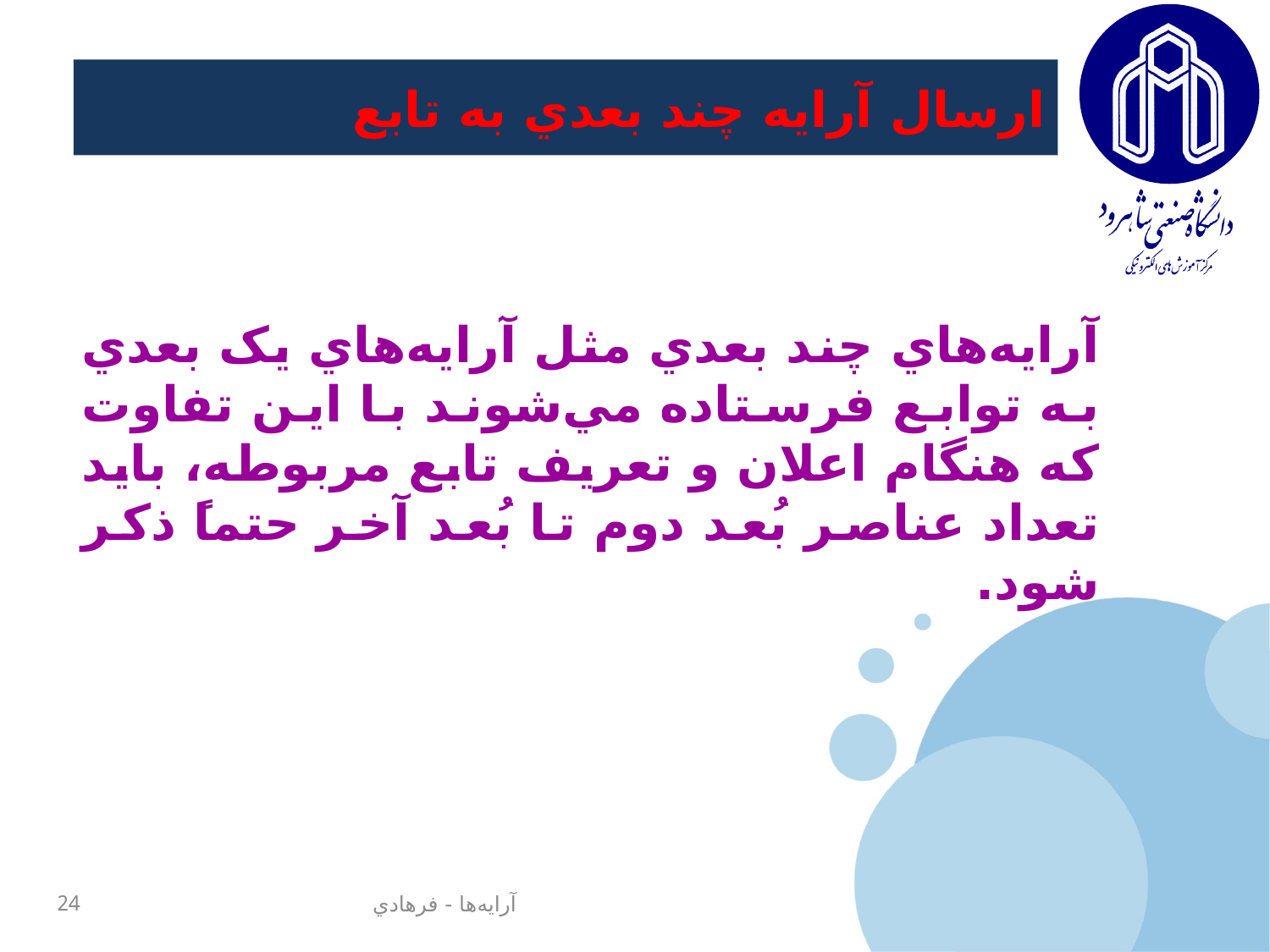

# ارسال آرايه چند بعدي به تابع

آرايه‌هاي چند بعدي مثل آرايه‌هاي يک بعدي به توابع فرستاده مي‌شوند با اين تفاوت که هنگام اعلان و تعريف تابع مربوطه، بايد تعداد عناصر بُعد دوم تا بُعد آخر حتماً ذکر شود.
24
آرايه‌ها - فرهادي